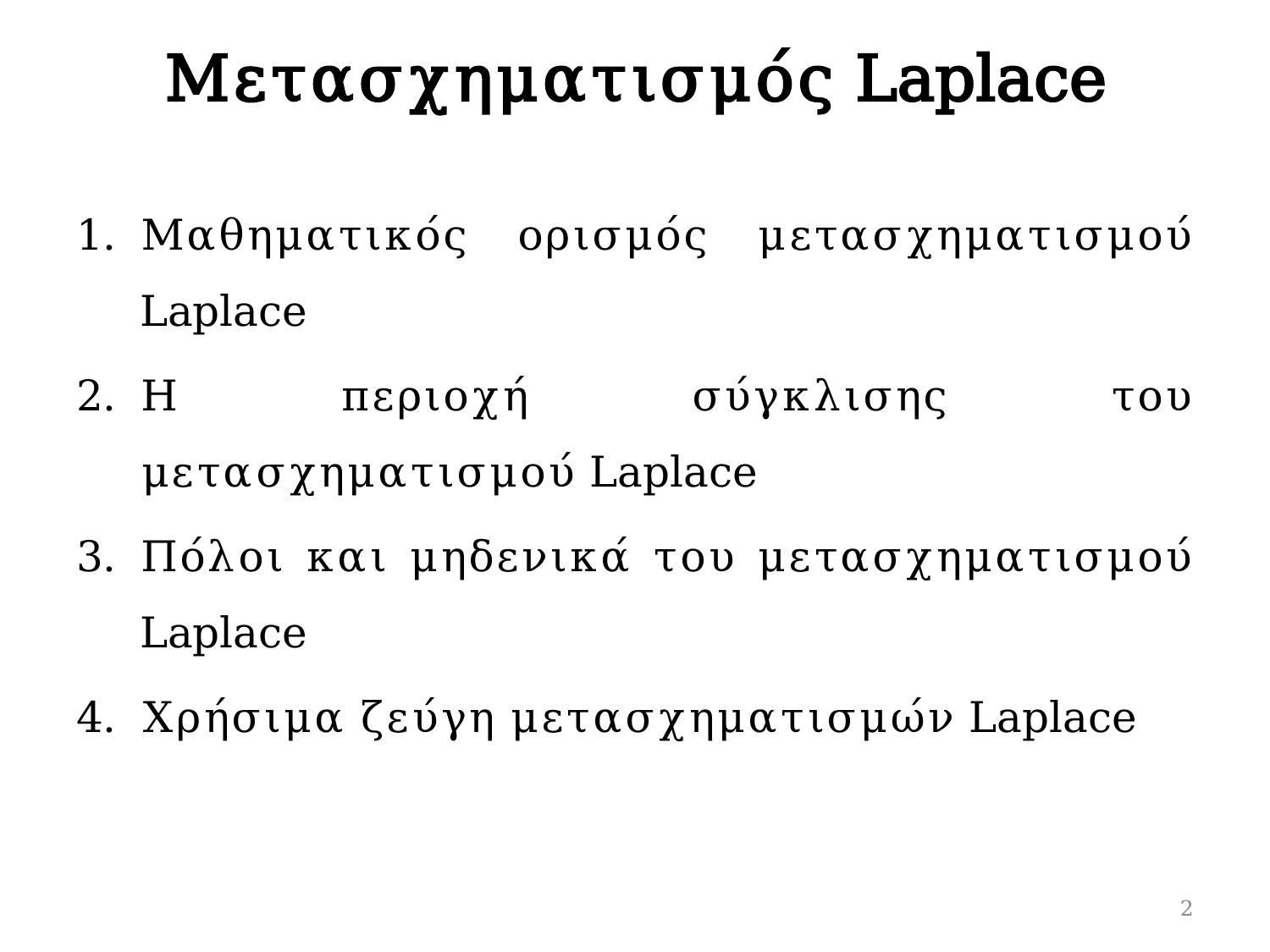

# Μετασχηματισμός Laplace
Μαθηματικός ορισμός μετασχηματισμού Laplace
Η περιοχή σύγκλισης του μετασχηματισμού Laplace
Πόλοι και μηδενικά του μετασχηματισμού Laplace
Χρήσιμα ζεύγη μετασχηματισμών Laplace
2